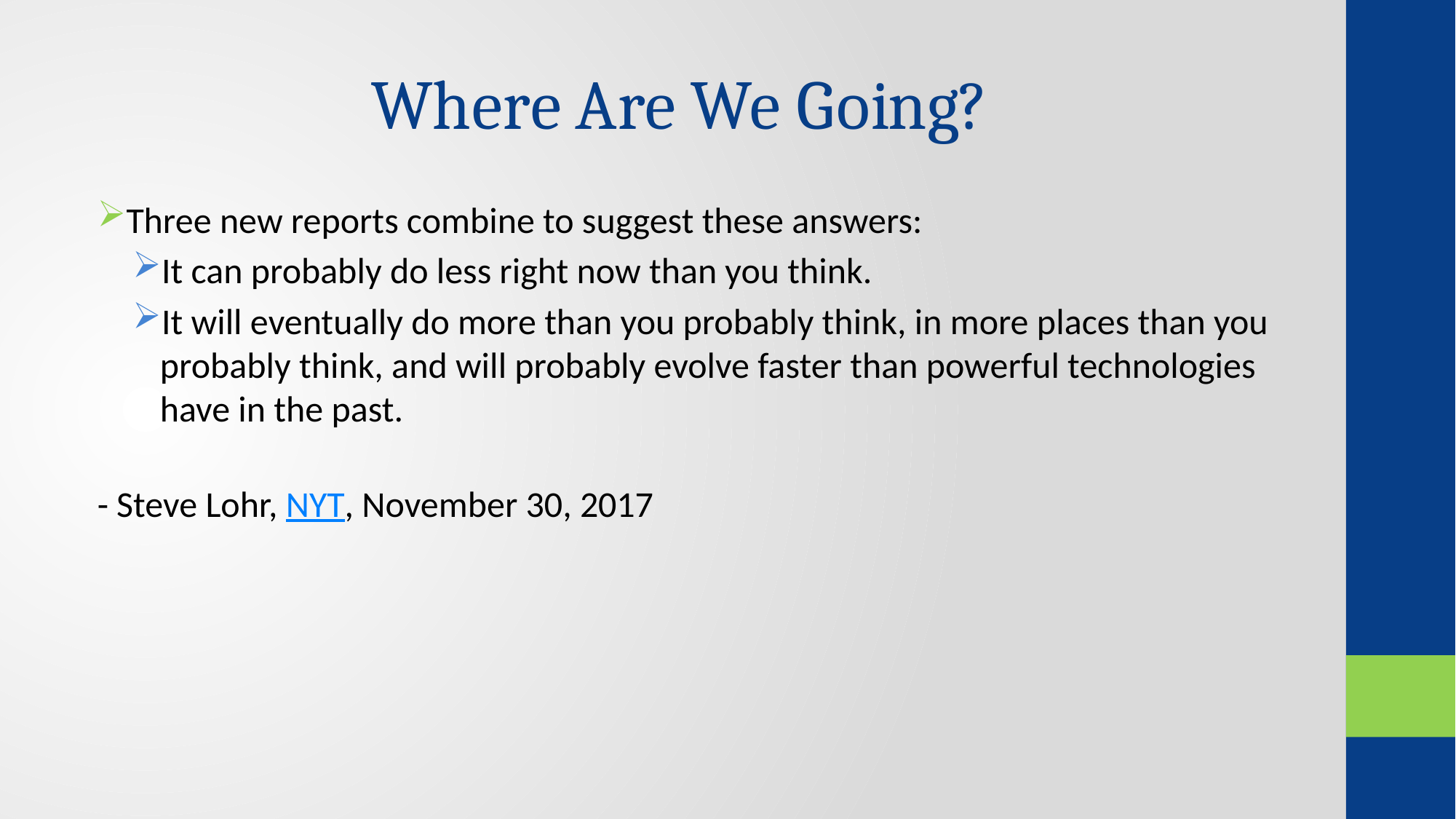

# Where Are We Going?
Three new reports combine to suggest these answers:
It can probably do less right now than you think.
It will eventually do more than you probably think, in more places than you probably think, and will probably evolve faster than powerful technologies have in the past.
- Steve Lohr, NYT, November 30, 2017